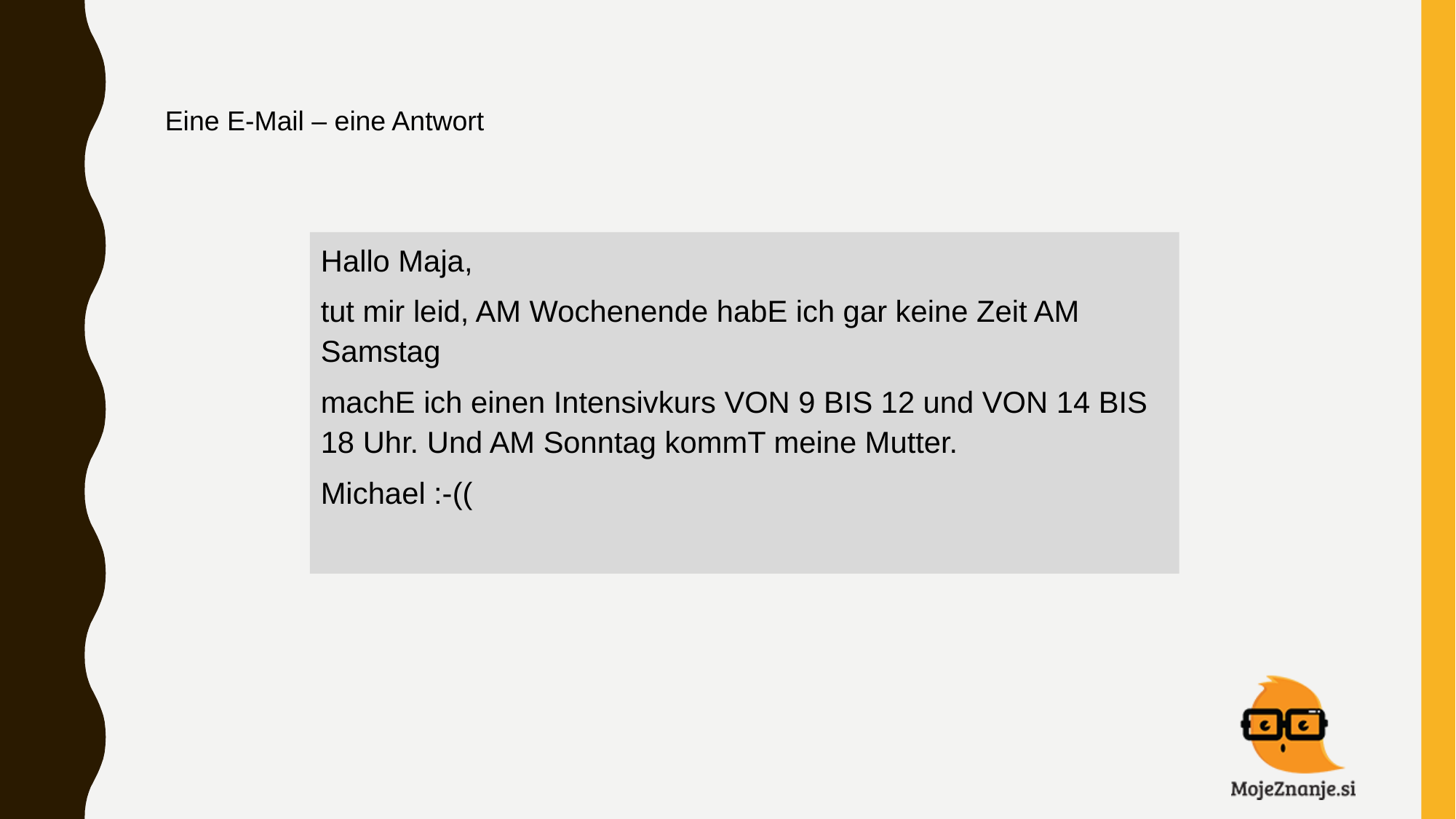

Eine E-Mail – eine Antwort
Hallo Maja,
tut mir leid, AM Wochenende habE ich gar keine Zeit AM Samstag
machE ich einen Intensivkurs VON 9 BIS 12 und VON 14 BIS 18 Uhr. Und AM Sonntag kommT meine Mutter.
Michael :-((